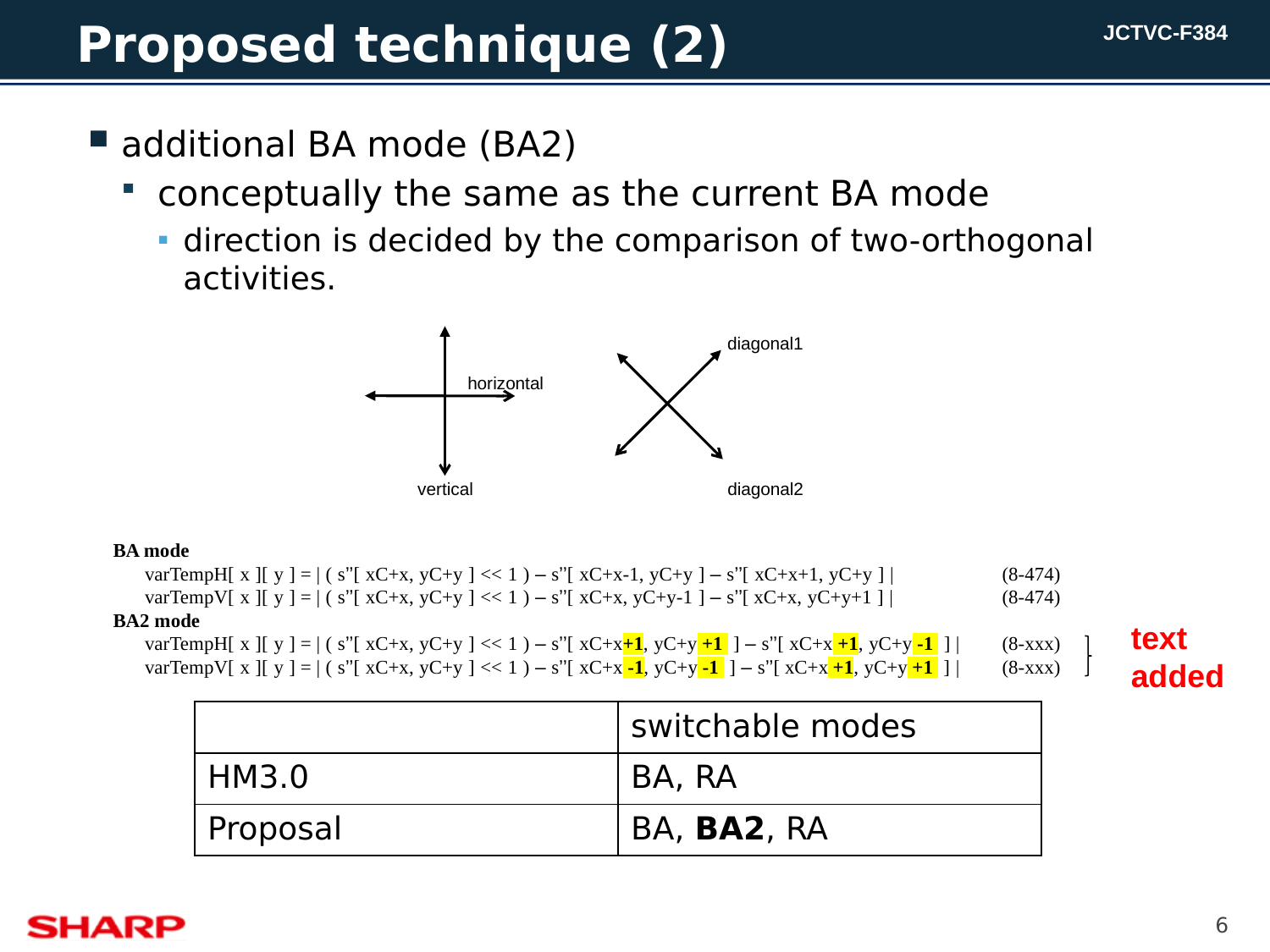

# Proposed technique (2)
additional BA mode (BA2)
conceptually the same as the current BA mode
direction is decided by the comparison of two-orthogonal activities.

diagonal1
horizontal
vertical
diagonal2
BA mode
	varTempH[ x ][ y ] = | ( s’’[ xC+x, yC+y ] << 1 ) – s’’[ xC+x-1, yC+y ] – s’’[ xC+x+1, yC+y ] |	(8‑474)
	varTempV[ x ][ y ] = | ( s’’[ xC+x, yC+y ] << 1 ) – s’’[ xC+x, yC+y-1 ] – s’’[ xC+x, yC+y+1 ] |	(8‑474)
BA2 mode
	varTempH[ x ][ y ] = | ( s’’[ xC+x, yC+y ] << 1 ) – s’’[ xC+x+1, yC+y +1  ] – s’’[ xC+x +1, yC+y -1  ] |	(8‑xxx)
	varTempV[ x ][ y ] = | ( s’’[ xC+x, yC+y ] << 1 ) – s’’[ xC+x -1, yC+y -1  ] – s’’[ xC+x +1, yC+y +1  ] |	(8‑xxx)
text added

|  | switchable modes |
| --- | --- |
| HM3.0 | BA, RA |
| Proposal | BA, BA2, RA |
6